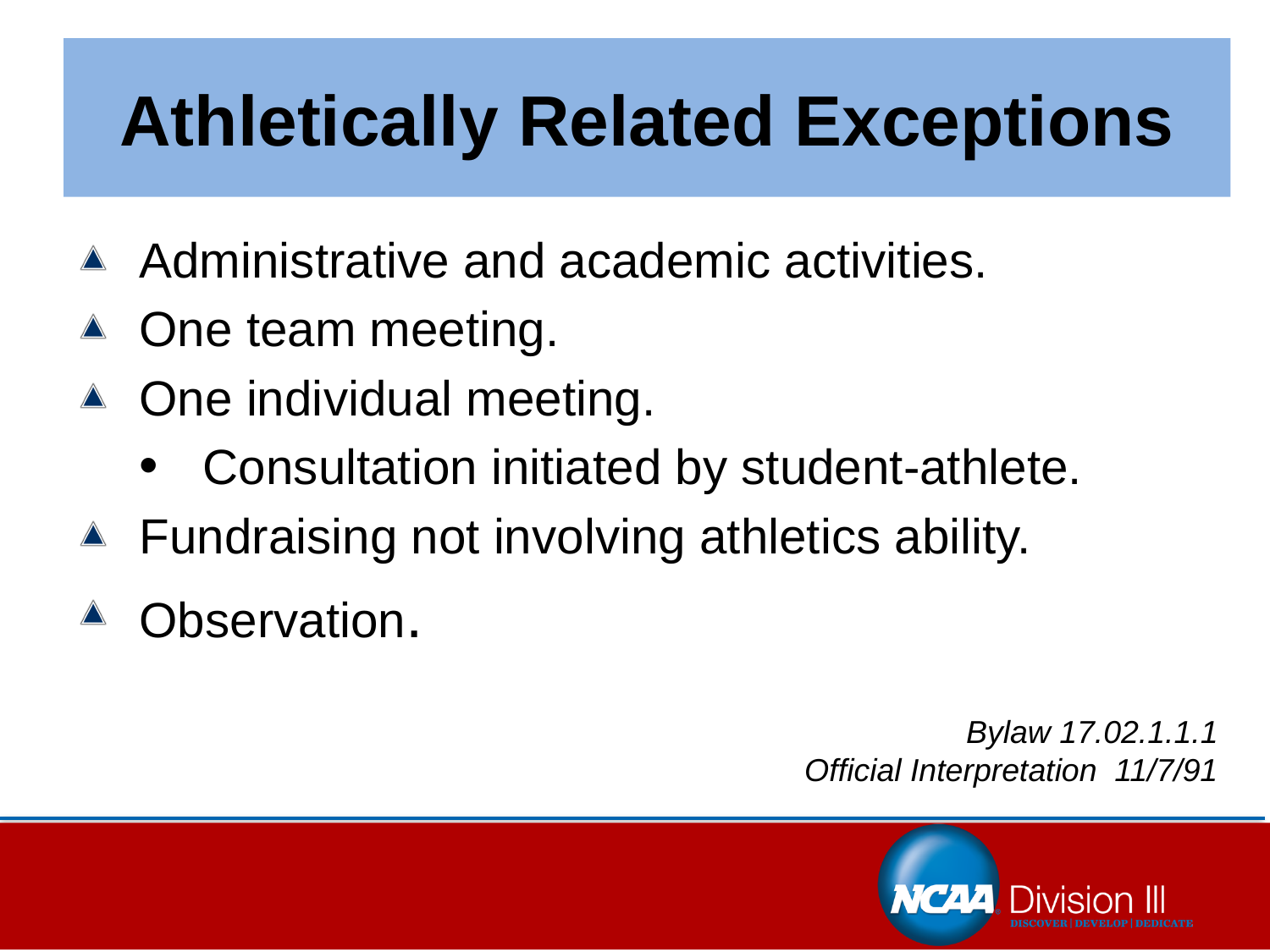

# Athletically Related Exceptions
Administrative and academic activities.
One team meeting.
One individual meeting.
Consultation initiated by student-athlete.
Fundraising not involving athletics ability.
Observation.

Bylaw 17.02.1.1.1
Official Interpretation  11/7/91